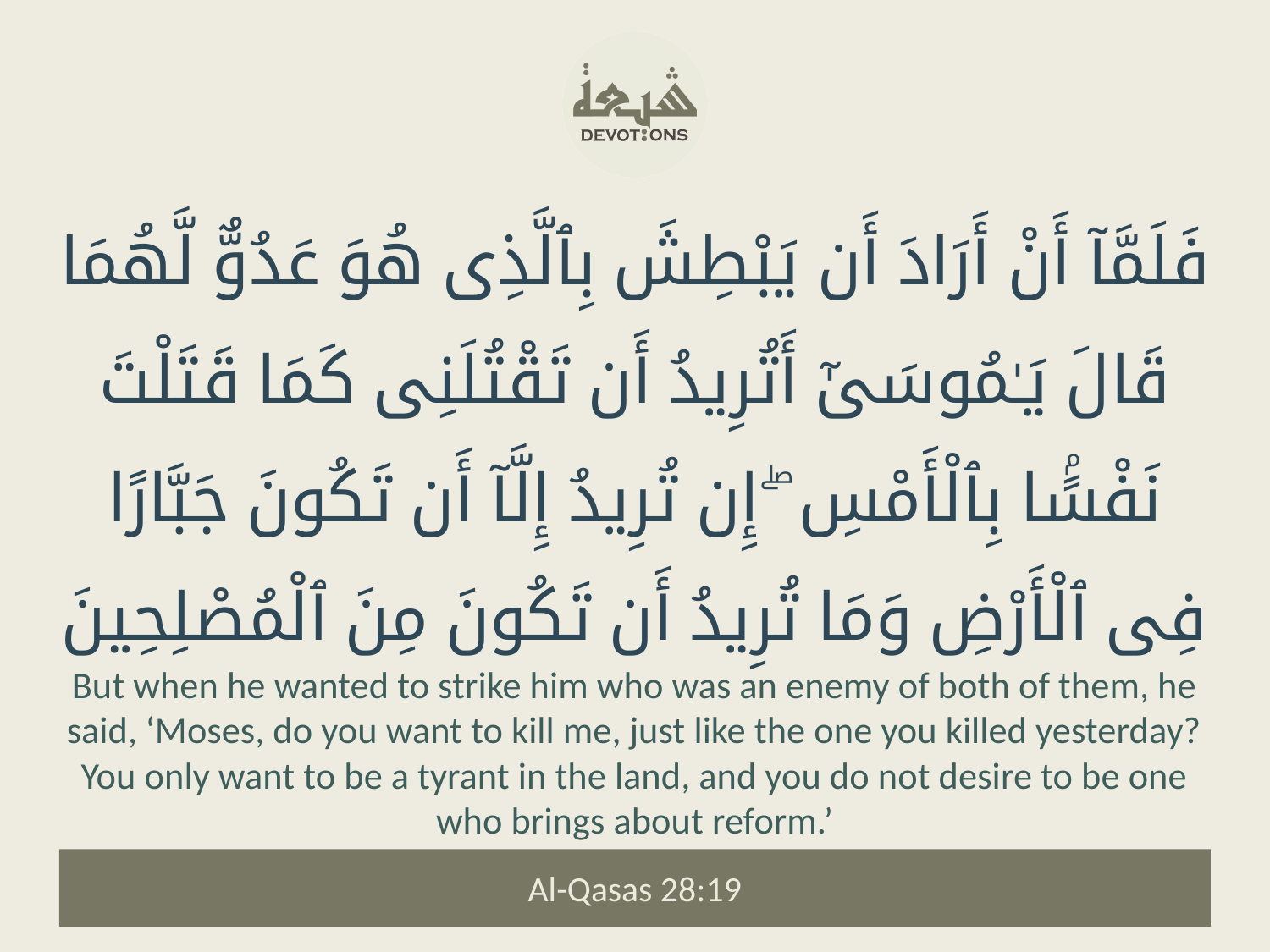

فَلَمَّآ أَنْ أَرَادَ أَن يَبْطِشَ بِٱلَّذِى هُوَ عَدُوٌّ لَّهُمَا قَالَ يَـٰمُوسَىٰٓ أَتُرِيدُ أَن تَقْتُلَنِى كَمَا قَتَلْتَ نَفْسًۢا بِٱلْأَمْسِ ۖ إِن تُرِيدُ إِلَّآ أَن تَكُونَ جَبَّارًا فِى ٱلْأَرْضِ وَمَا تُرِيدُ أَن تَكُونَ مِنَ ٱلْمُصْلِحِينَ
But when he wanted to strike him who was an enemy of both of them, he said, ‘Moses, do you want to kill me, just like the one you killed yesterday? You only want to be a tyrant in the land, and you do not desire to be one who brings about reform.’
Al-Qasas 28:19